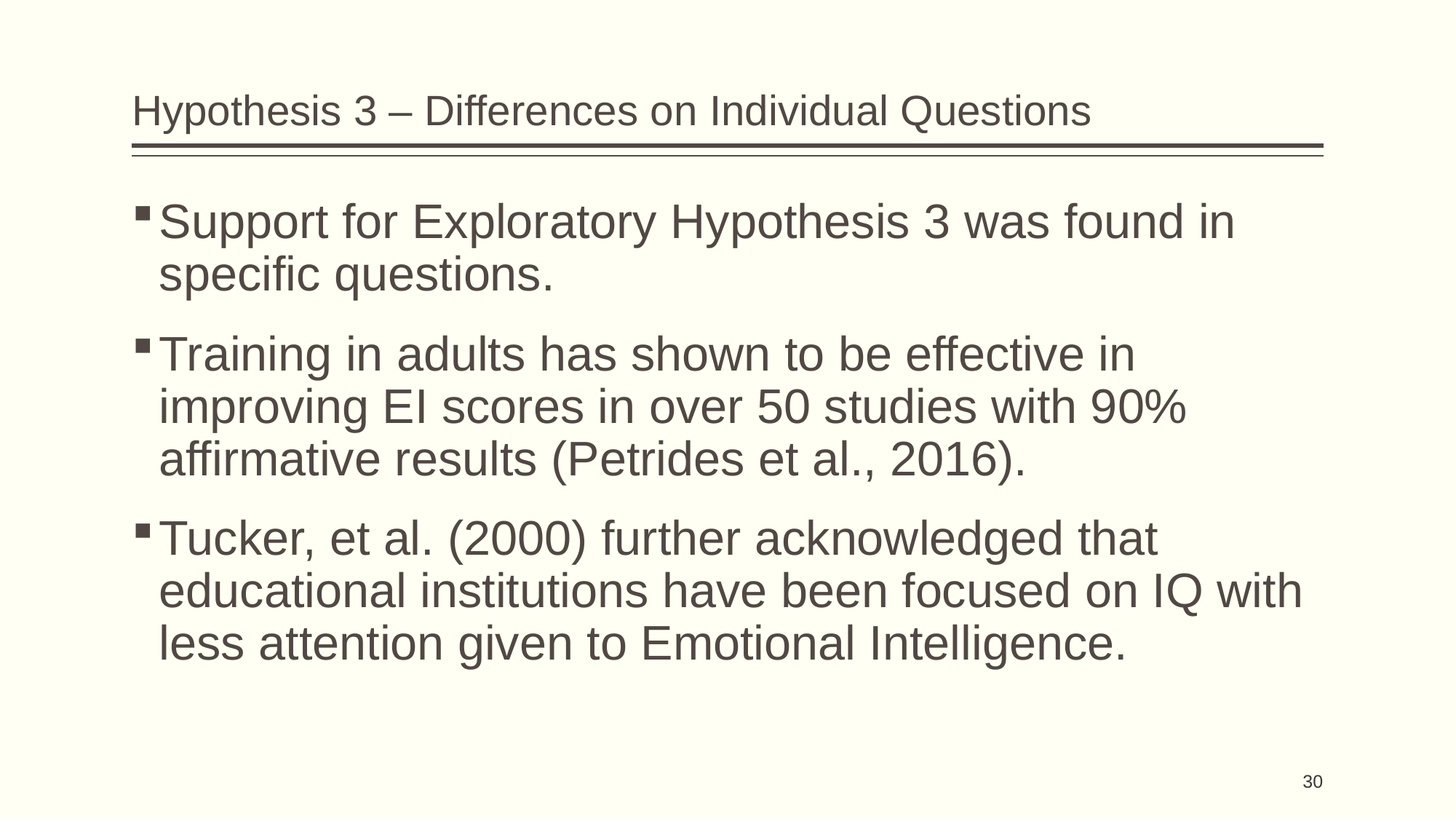

# Hypothesis 3 – Differences on Individual Questions
Support for Exploratory Hypothesis 3 was found in specific questions.
Training in adults has shown to be effective in improving EI scores in over 50 studies with 90% affirmative results (Petrides et al., 2016).
Tucker, et al. (2000) further acknowledged that educational institutions have been focused on IQ with less attention given to Emotional Intelligence.
30